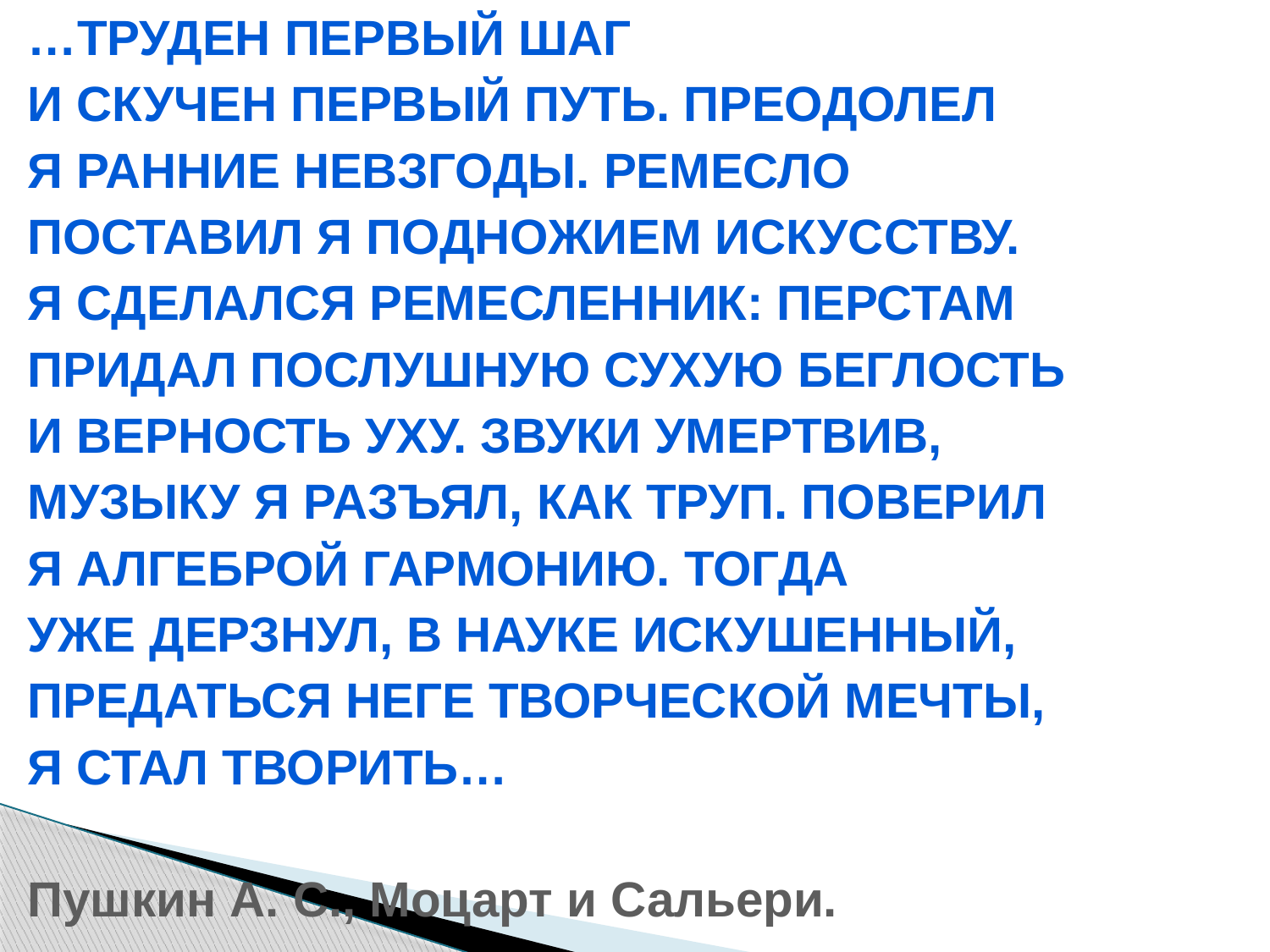

…Труден первый шаг
И скучен первый путь. Преодолел
Я ранние невзгоды. Ремесло
Поставил я подножием искусству.
Я сделался ремесленник: перстам
Придал послушную сухую беглость
И верность уху. Звуки умертвив,
Музыку я разъял, как труп. Поверил
Я алгеброй гармонию. Тогда
Уже дерзнул, в науке искушенный,
Предаться неге творческой мечты,
Я стал творить…

Пушкин А. С., Моцарт и Сальери.

#